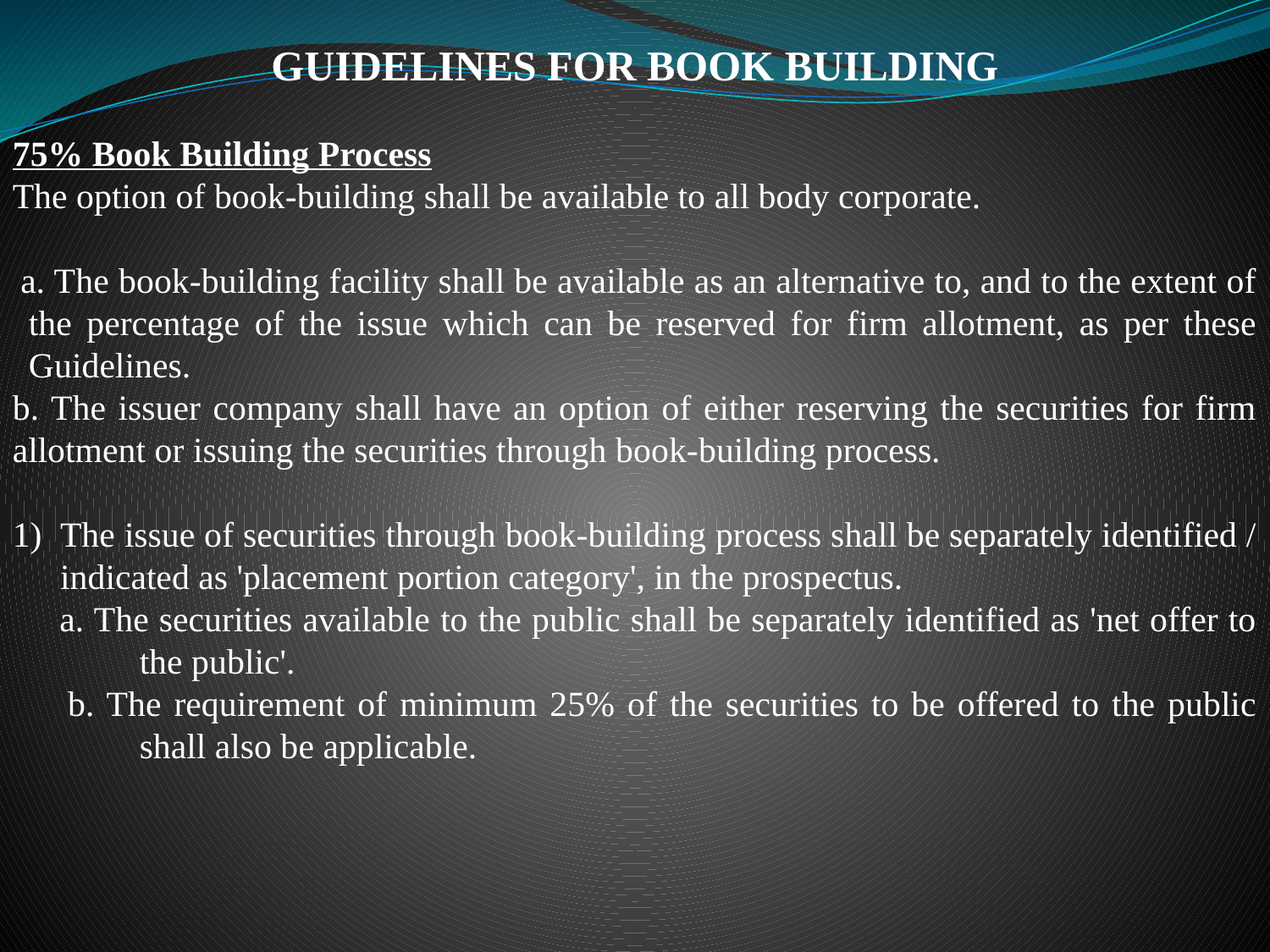

GUIDELINES FOR BOOK BUILDING

75% Book Building Process
The option of book-building shall be available to all body corporate.

a. The book-building facility shall be available as an alternative to, and to the extent of the percentage of the issue which can be reserved for firm allotment, as per these Guidelines.
b. The issuer company shall have an option of either reserving the securities for firm allotment or issuing the securities through book-building process.

The issue of securities through book-building process shall be separately identified / indicated as 'placement portion category', in the prospectus.
a. The securities available to the public shall be separately identified as 'net offer to the public'.
b. The requirement of minimum 25% of the securities to be offered to the public shall also be applicable.